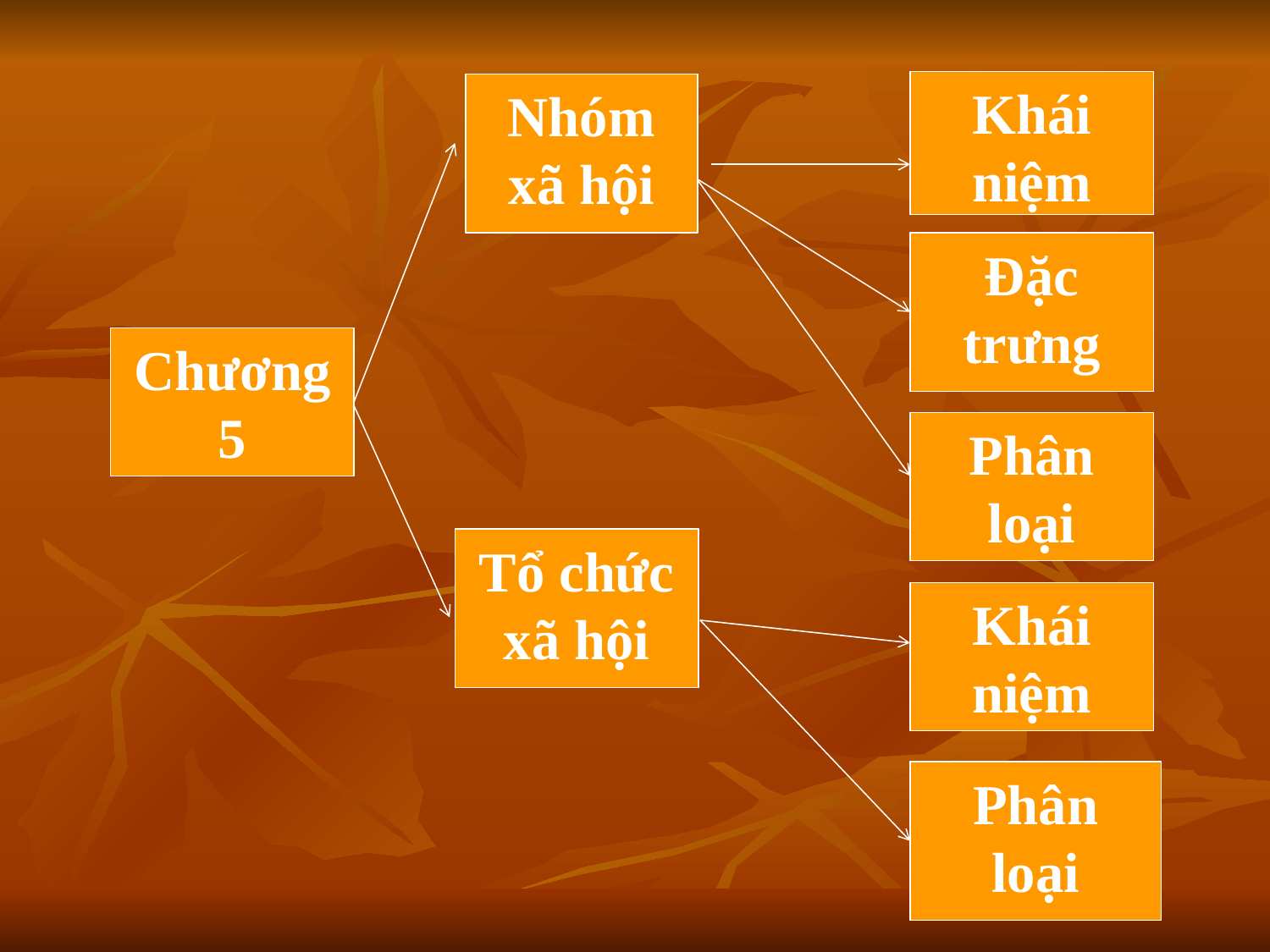

#
Khái niệm
Nhóm xã hội

Đặc trưng
Chương 5
Phân loại
Tổ chức xã hội
Khái niệm
Phân loại